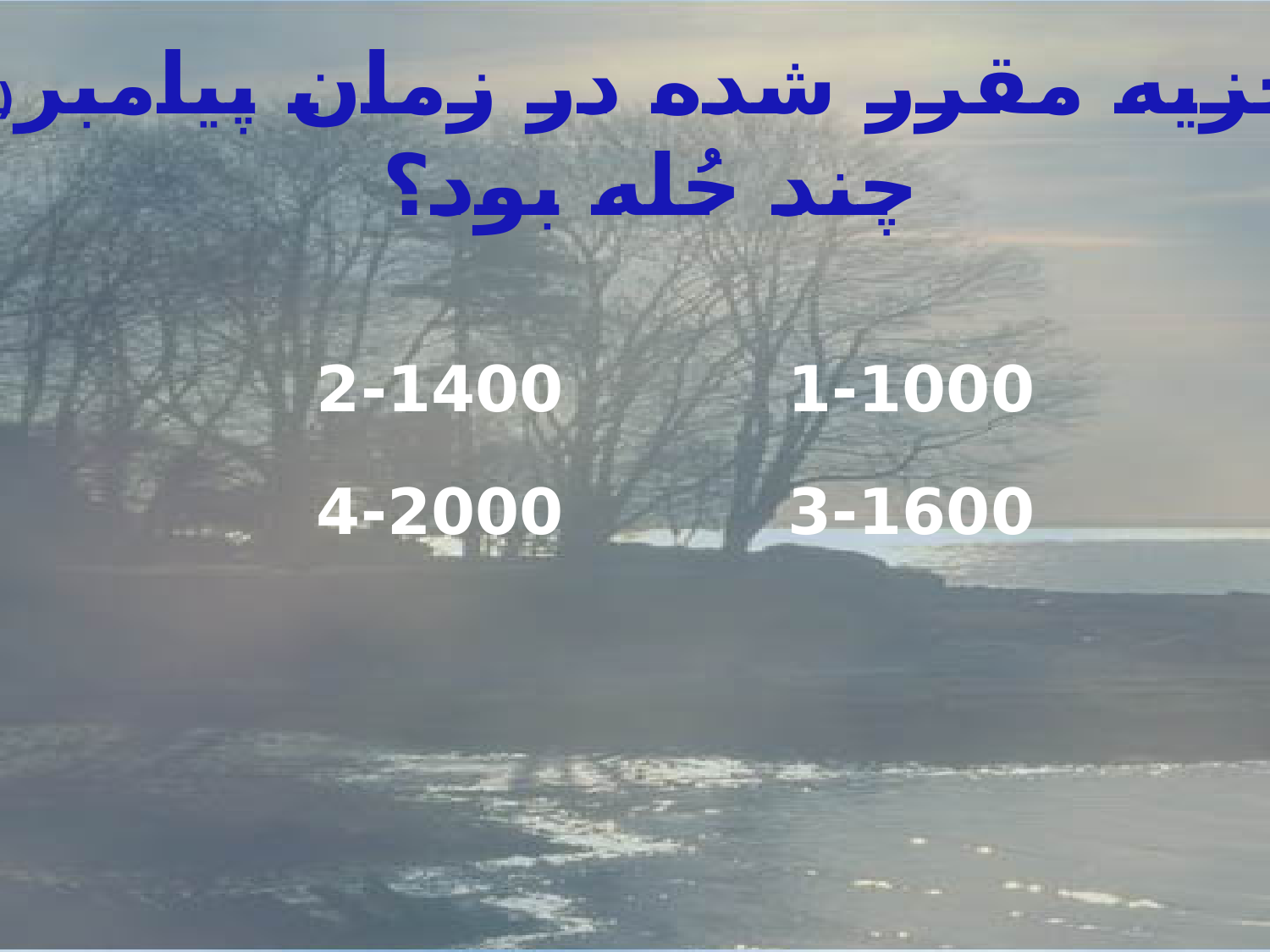

6-جزیه مقرر شده در زمان پیامبر(ص)
چند حُله بود؟
2-1400
1-1000
4-2000
3-1600